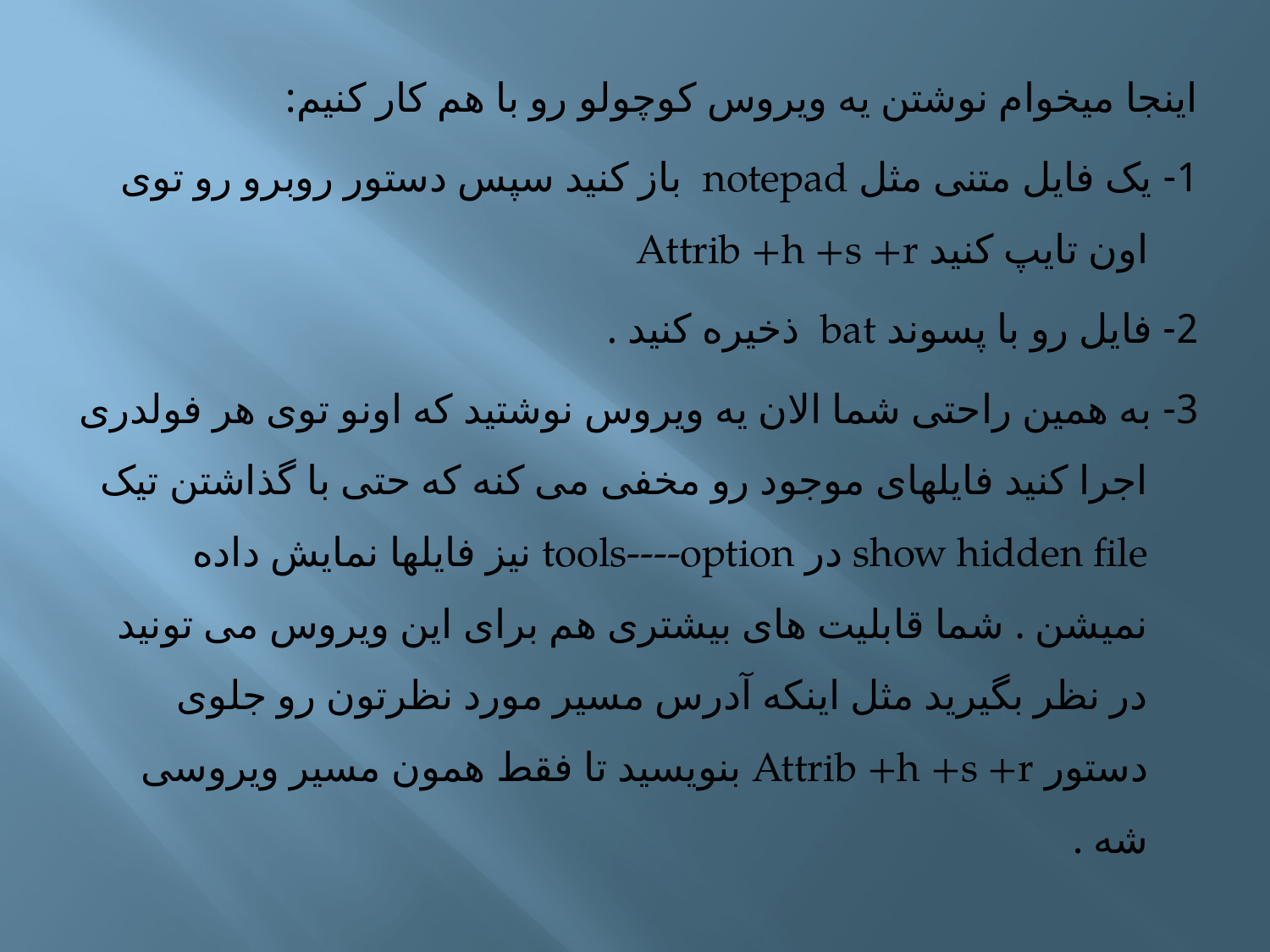

اینجا میخوام نوشتن یه ویروس کوچولو رو با هم کار کنیم:
1- یک فایل متنی مثل notepad  باز کنید سپس دستور روبرو رو توی اون تایپ کنید Attrib +h +s +r
2- فایل رو با پسوند bat  ذخیره کنید .
3- به همین راحتی شما الان یه ویروس نوشتید که اونو توی هر فولدری اجرا کنید فایلهای موجود رو مخفی می کنه که حتی با گذاشتن تیک show hidden file در tools----option نیز فایلها نمایش داده نمیشن . شما قابلیت های بیشتری هم برای این ویروس می تونید در نظر بگیرید مثل اینکه آدرس مسیر مورد نظرتون رو جلوی دستور Attrib +h +s +r بنویسید تا فقط همون مسیر ویروسی شه .